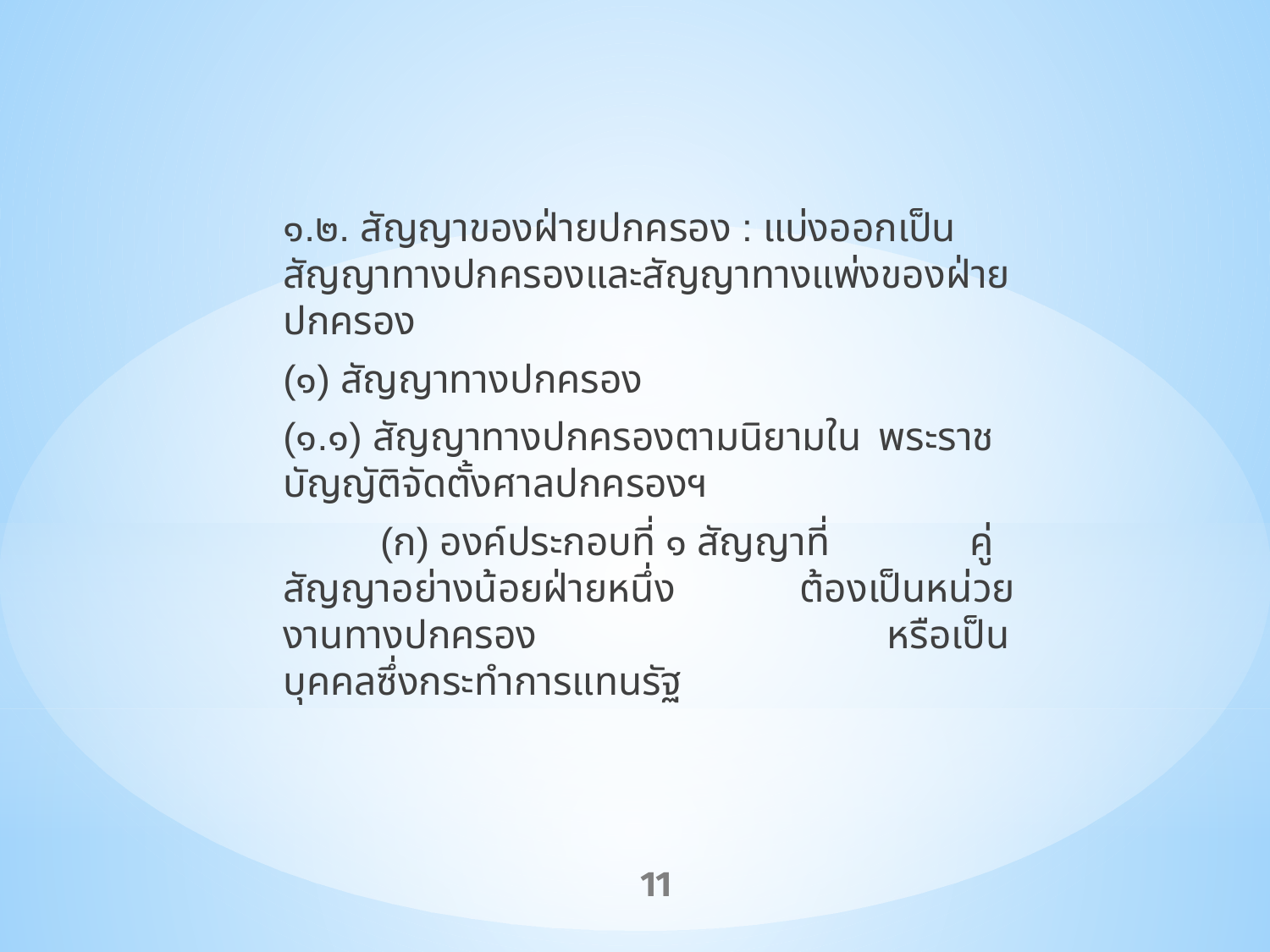

๑.๒. สัญญาของฝ่ายปกครอง : แบ่งออกเป็นสัญญาทางปกครองและสัญญาทางแพ่งของฝ่ายปกครอง
	(๑) สัญญาทางปกครอง
		(๑.๑) สัญญาทางปกครองตามนิยามใน			พระราชบัญญัติจัดตั้งศาลปกครองฯ
		         (ก) องค์ประกอบที่ ๑ สัญญาที่			         คู่สัญญาอย่างน้อยฝ่ายหนึ่ง			         ต้องเป็นหน่วยงานทางปกครอง      		                          หรือเป็นบุคคลซึ่งกระทำการแทนรัฐ

11